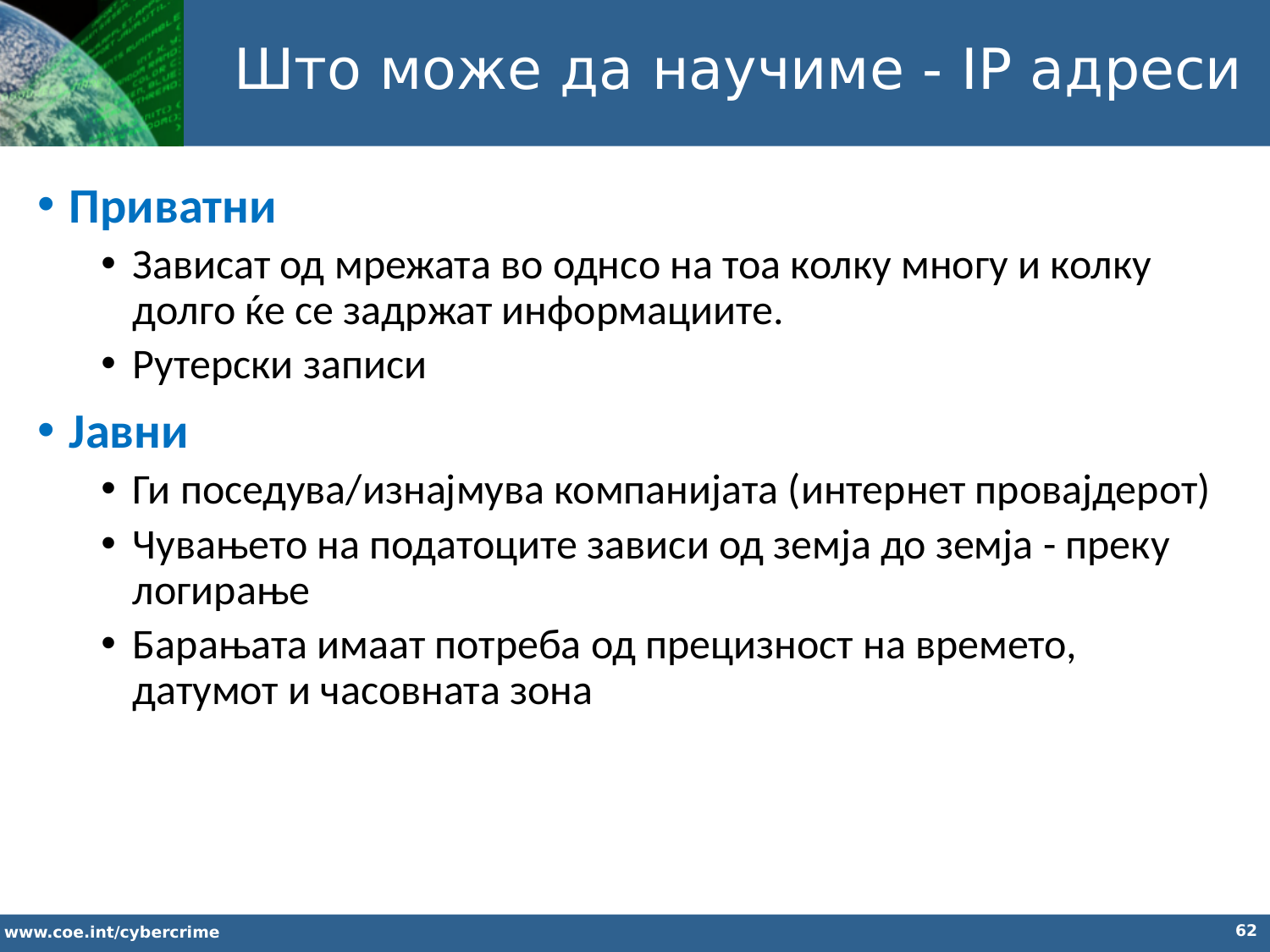

Што може да научиме - IP адреси
Приватни
Зависат од мрежата во однсо на тоа колку многу и колку долго ќе се задржат информациите.
Рутерски записи
Јавни
Ги поседува/изнајмува компанијата (интернет провајдерот)
Чувањето на податоците зависи од земја до земја - преку логирање
Барањата имаат потреба од прецизност на времето, датумот и часовната зона